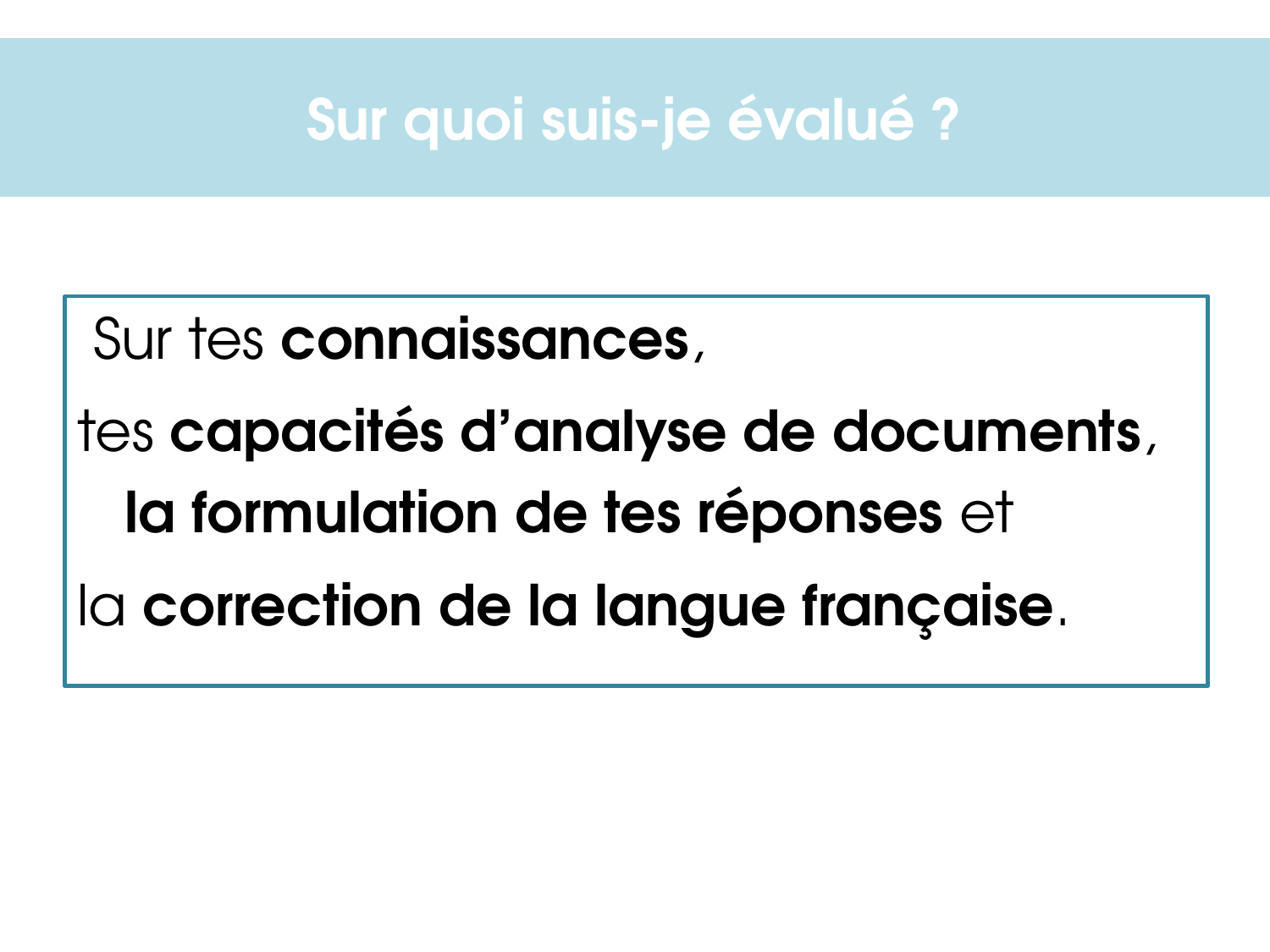

# Sur quoi suis-je évalué ?
 Sur tes connaissances,
tes capacités d’analyse de documents, la formulation de tes réponses et
la correction de la langue française.